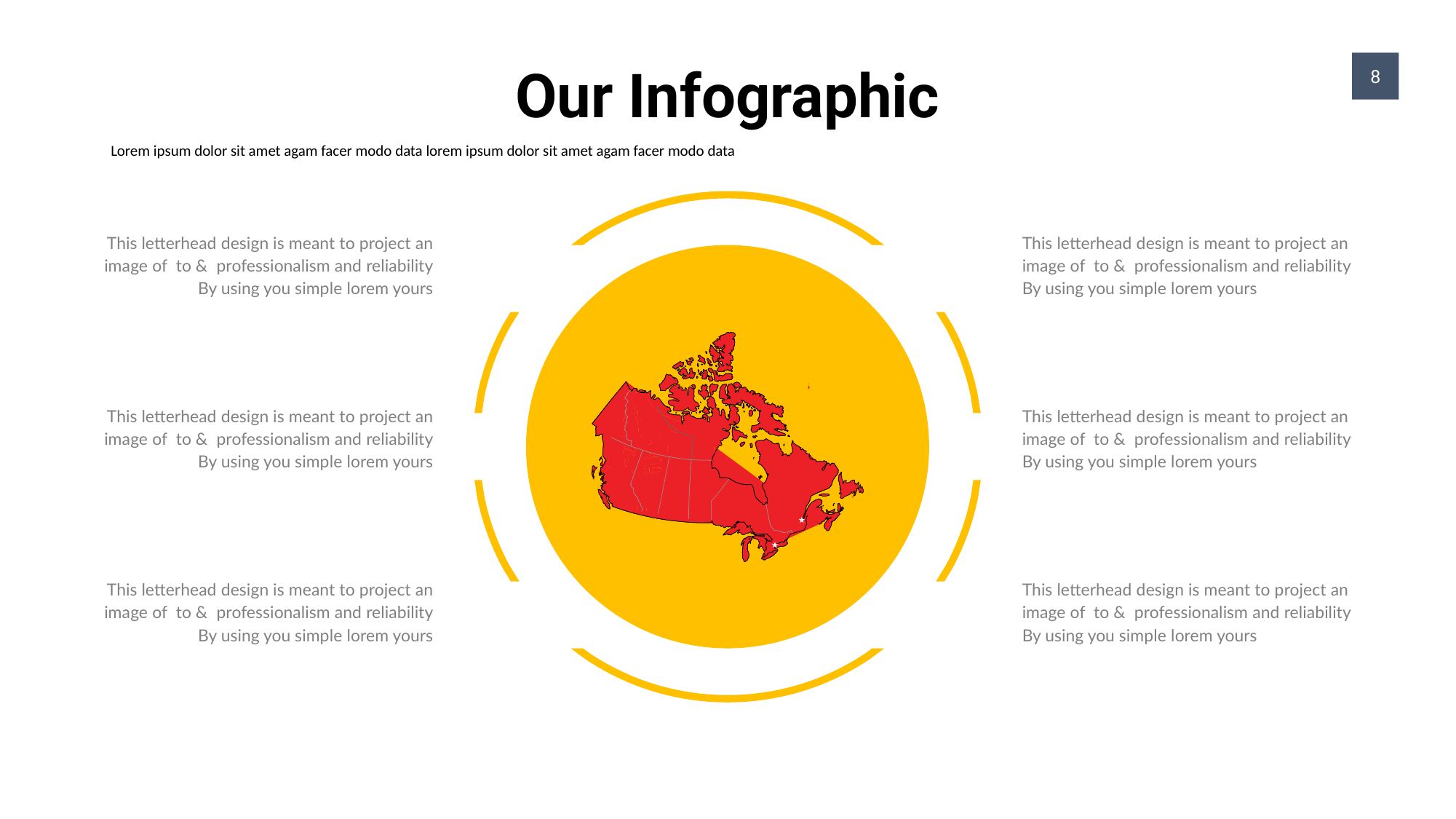

Our Infographic
8
Lorem ipsum dolor sit amet agam facer modo data lorem ipsum dolor sit amet agam facer modo data

This letterhead design is meant to project an image of  to &  professionalism and reliability By using you simple lorem yours
This letterhead design is meant to project an image of  to &  professionalism and reliability By using you simple lorem yours

Ottawa

This letterhead design is meant to project an image of  to &  professionalism and reliability By using you simple lorem yours
This letterhead design is meant to project an image of  to &  professionalism and reliability By using you simple lorem yours
This letterhead design is meant to project an image of  to &  professionalism and reliability By using you simple lorem yours
This letterhead design is meant to project an image of  to &  professionalism and reliability By using you simple lorem yours